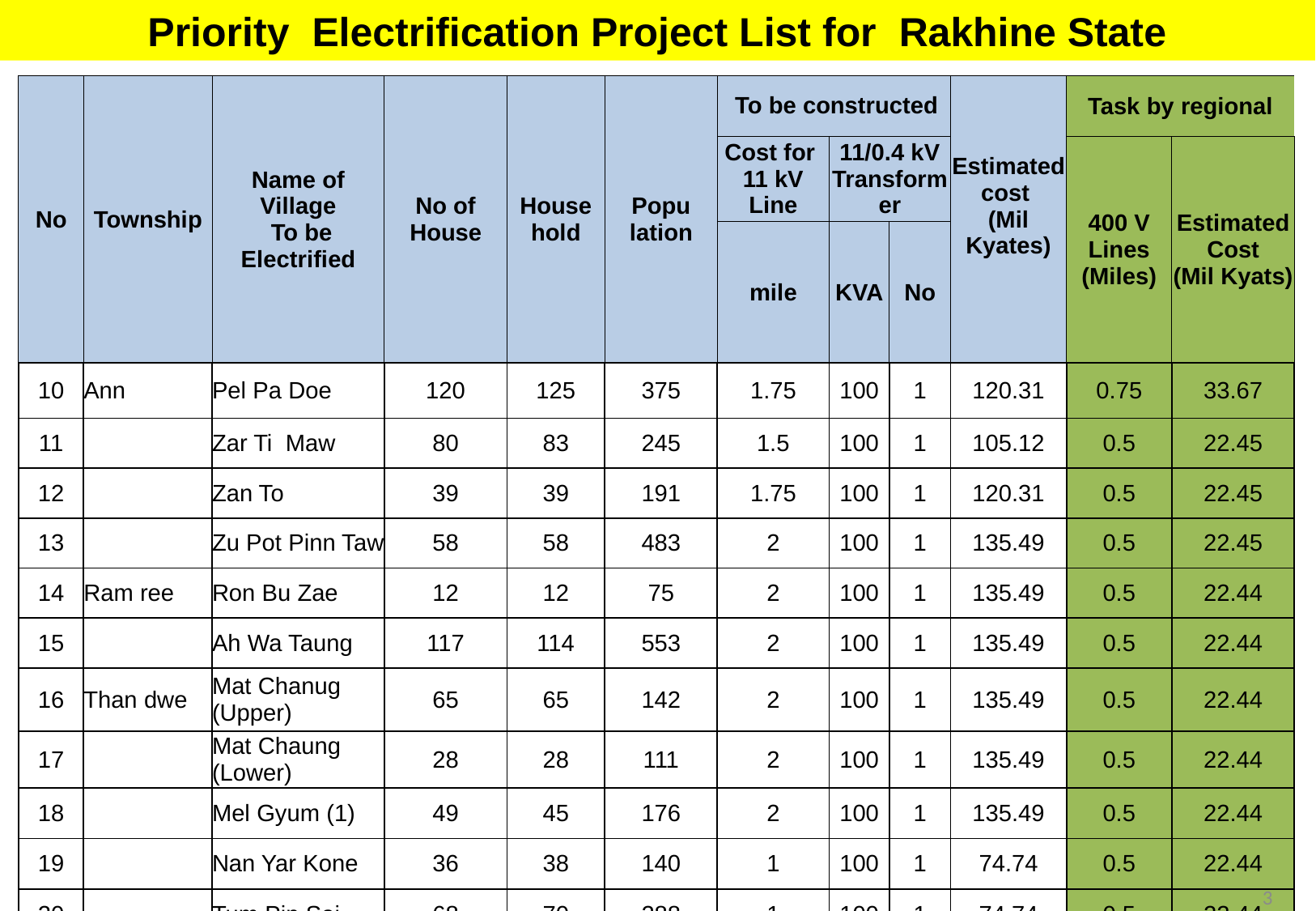

Priority  Electrification Project List for  Rakhine State
| No | Township | Name of Village To be Electrified | No of House | House hold | Popu lation | To be constructed |  |  | Estimated cost (Mil Kyates) | Task by regional |  |
| --- | --- | --- | --- | --- | --- | --- | --- | --- | --- | --- | --- |
|  |  |  |  |  |  | Cost for 11 kV Line | 11/0.4 kV Transformer |  |  | 400 V Lines (Miles) | Estimated Cost (Mil Kyats) |
|  |  |  |  |  |  | mile | KVA | No |  |  |  |
| 10 | Ann | Pel Pa Doe | 120 | 125 | 375 | 1.75 | 100 | 1 | 120.31 | 0.75 | 33.67 |
| 11 |  | Zar Ti Maw | 80 | 83 | 245 | 1.5 | 100 | 1 | 105.12 | 0.5 | 22.45 |
| 12 |  | Zan To | 39 | 39 | 191 | 1.75 | 100 | 1 | 120.31 | 0.5 | 22.45 |
| 13 |  | Zu Pot Pinn Taw | 58 | 58 | 483 | 2 | 100 | 1 | 135.49 | 0.5 | 22.45 |
| 14 | Ram ree | Ron Bu Zae | 12 | 12 | 75 | 2 | 100 | 1 | 135.49 | 0.5 | 22.44 |
| 15 |  | Ah Wa Taung | 117 | 114 | 553 | 2 | 100 | 1 | 135.49 | 0.5 | 22.44 |
| 16 | Than dwe | Mat Chanug (Upper) | 65 | 65 | 142 | 2 | 100 | 1 | 135.49 | 0.5 | 22.44 |
| 17 |  | Mat Chaung (Lower) | 28 | 28 | 111 | 2 | 100 | 1 | 135.49 | 0.5 | 22.44 |
| 18 |  | Mel Gyum (1) | 49 | 45 | 176 | 2 | 100 | 1 | 135.49 | 0.5 | 22.44 |
| 19 |  | Nan Yar Kone | 36 | 38 | 140 | 1 | 100 | 1 | 74.74 | 0.5 | 22.44 |
| 20 |  | Tum Pin Sai | 68 | 70 | 288 | 1 | 100 | 1 | 74.74 | 0.5 | 22.44 |
| 21 |  | Sar Ni Taung | 70 | 70 | 275 | 1 | 100 | 1 | 74.74 | 0.5 | 22.44 |
3